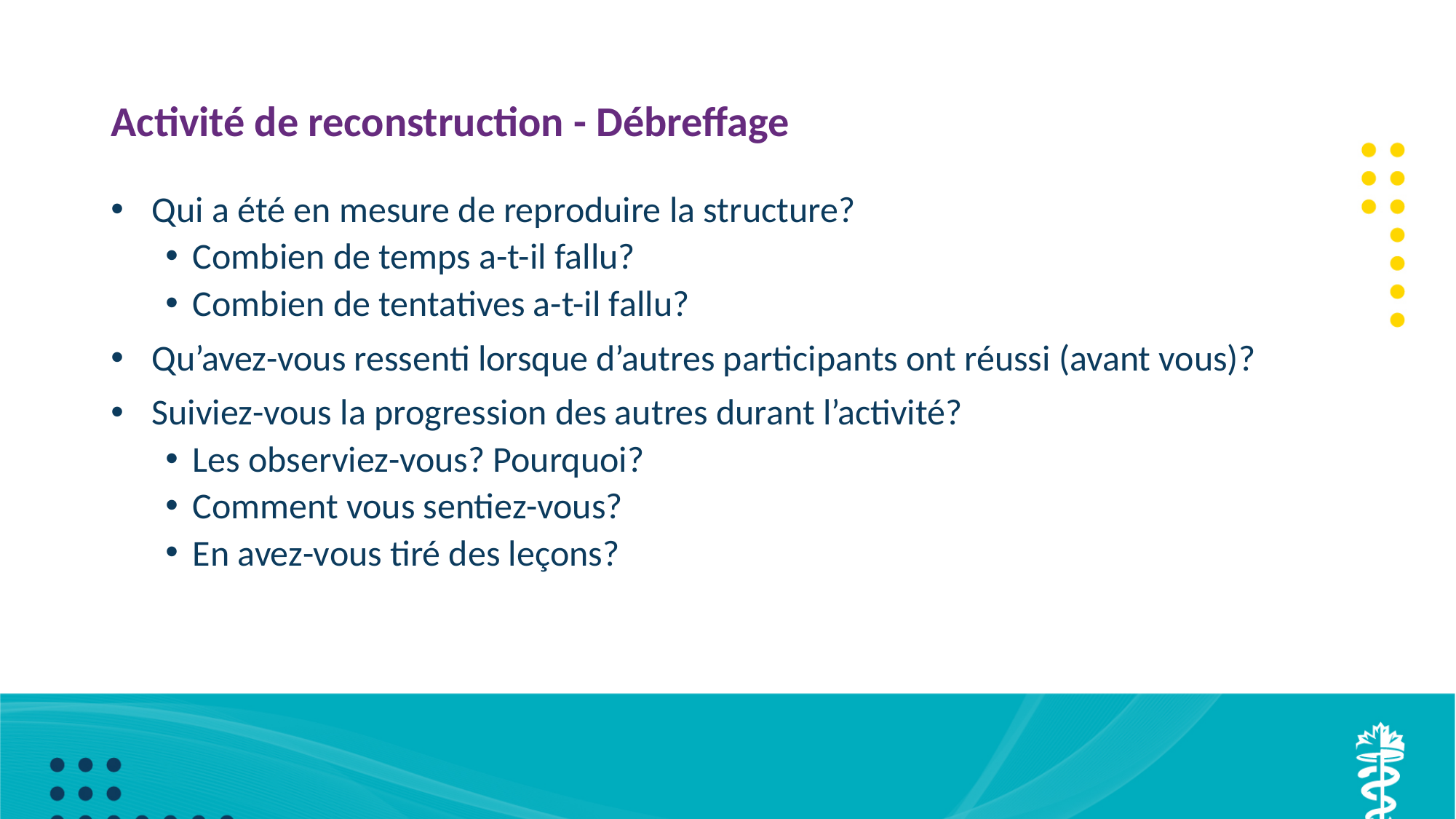

# Activité de reconstruction - Débreffage
Qui a été en mesure de reproduire la structure?
Combien de temps a-t-il fallu?
Combien de tentatives a-t-il fallu?
Qu’avez-vous ressenti lorsque d’autres participants ont réussi (avant vous)?
Suiviez-vous la progression des autres durant l’activité?
Les observiez-vous? Pourquoi?
Comment vous sentiez-vous?
En avez-vous tiré des leçons?